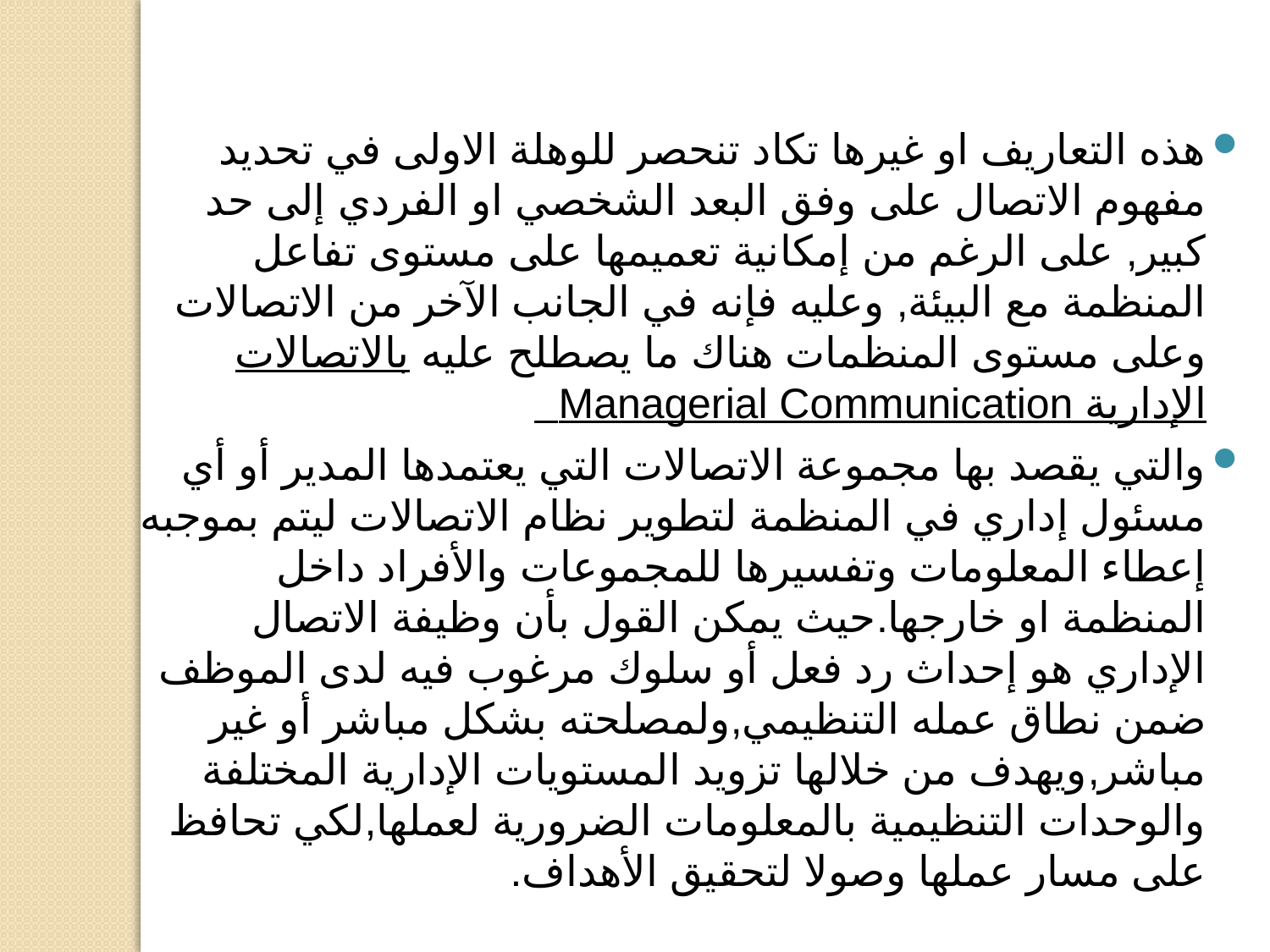

هذه التعاريف او غيرها تكاد تنحصر للوهلة الاولى في تحديد مفهوم الاتصال على وفق البعد الشخصي او الفردي إلى حد كبير, على الرغم من إمكانية تعميمها على مستوى تفاعل المنظمة مع البيئة, وعليه فإنه في الجانب الآخر من الاتصالات وعلى مستوى المنظمات هناك ما يصطلح عليه بالاتصالات الإدارية Managerial Communication
والتي يقصد بها مجموعة الاتصالات التي يعتمدها المدير أو أي مسئول إداري في المنظمة لتطوير نظام الاتصالات ليتم بموجبه إعطاء المعلومات وتفسيرها للمجموعات والأفراد داخل المنظمة او خارجها.حيث يمكن القول بأن وظيفة الاتصال الإداري هو إحداث رد فعل أو سلوك مرغوب فيه لدى الموظف ضمن نطاق عمله التنظيمي,ولمصلحته بشكل مباشر أو غير مباشر,ويهدف من خلالها تزويد المستويات الإدارية المختلفة والوحدات التنظيمية بالمعلومات الضرورية لعملها,لكي تحافظ على مسار عملها وصولا لتحقيق الأهداف.